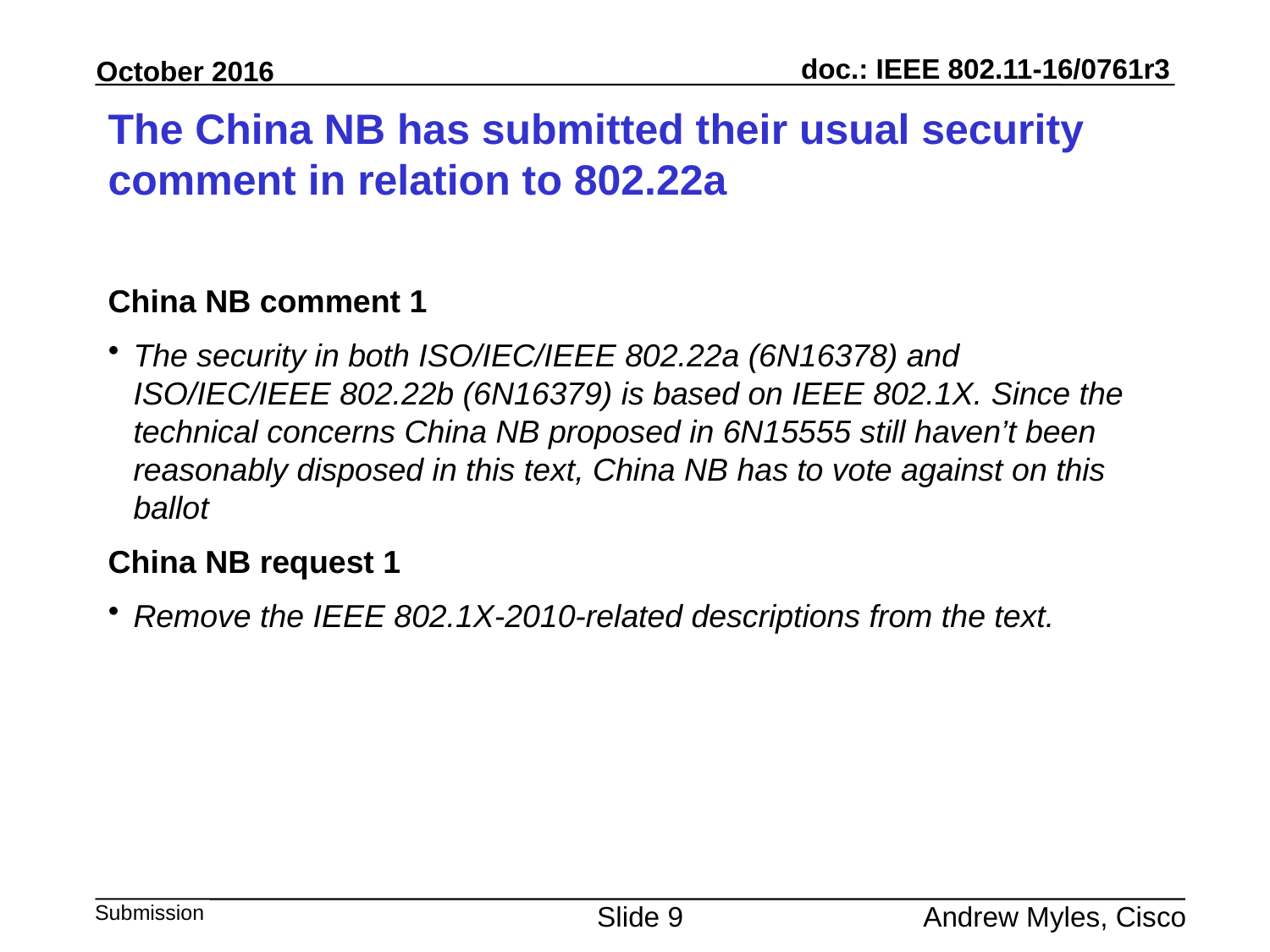

# The China NB has submitted their usual security comment in relation to 802.22a
China NB comment 1
The security in both ISO/IEC/IEEE 802.22a (6N16378) and ISO/IEC/IEEE 802.22b (6N16379) is based on IEEE 802.1X. Since the technical concerns China NB proposed in 6N15555 still haven’t been reasonably disposed in this text, China NB has to vote against on this ballot
China NB request 1
Remove the IEEE 802.1X-2010-related descriptions from the text.
Slide 9
Andrew Myles, Cisco